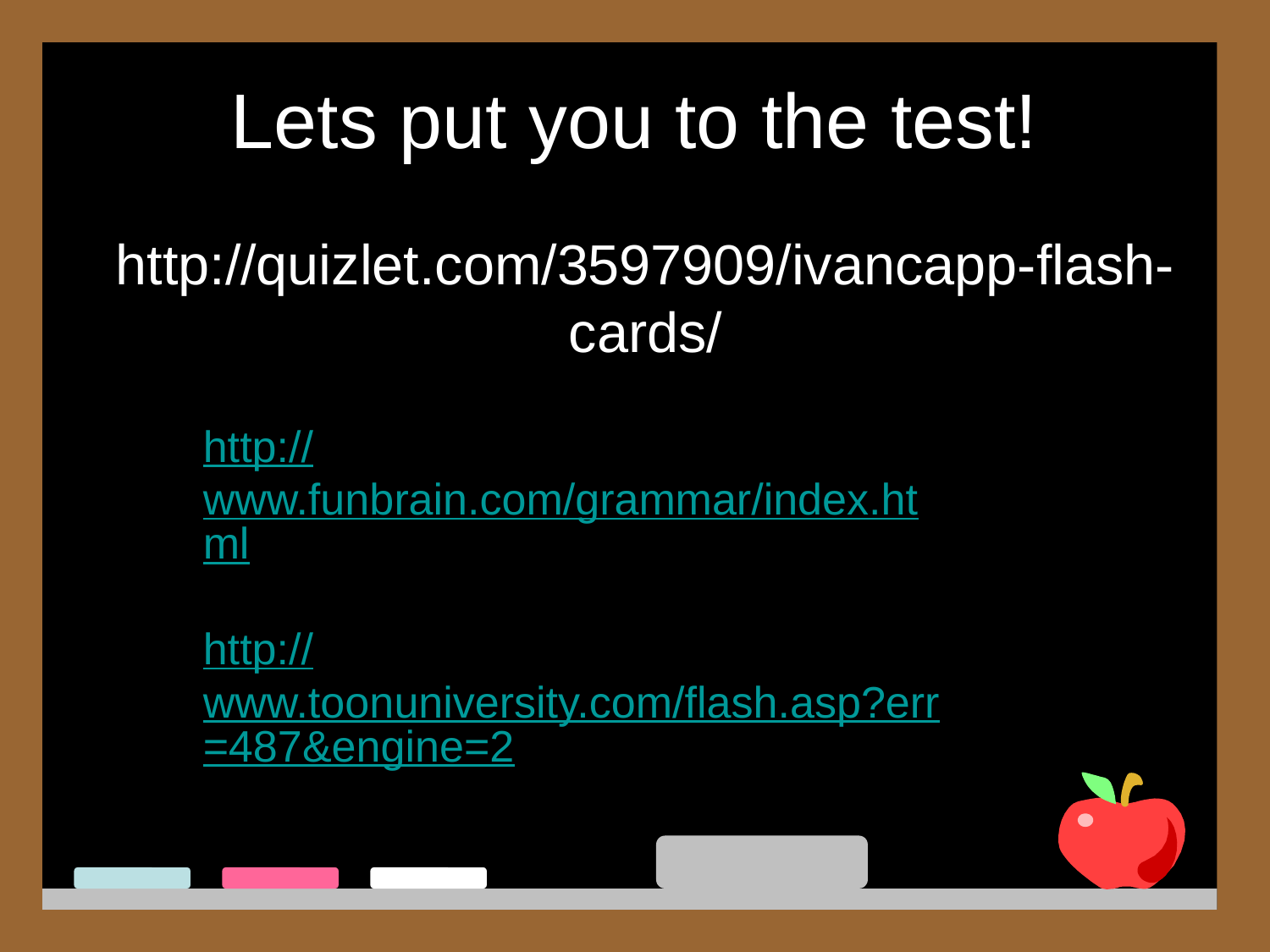

# Lets put you to the test!
http://quizlet.com/3597909/ivancapp-flash-cards/
http://www.funbrain.com/grammar/index.html

http://www.toonuniversity.com/flash.asp?err=487&engine=2